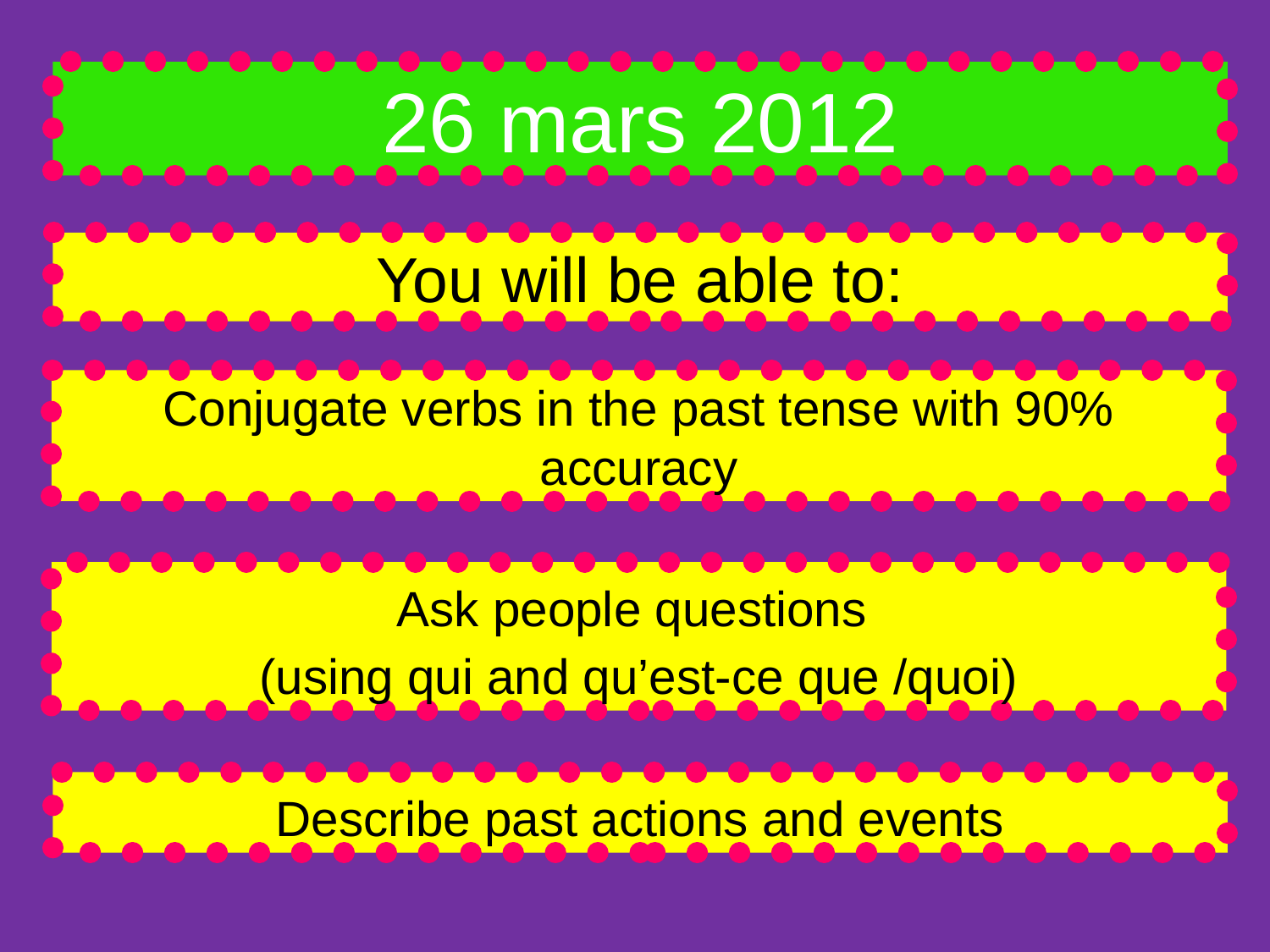

26 mars 2012
You will be able to:
Conjugate verbs in the past tense with 90% accuracy
Ask people questions
(using qui and qu’est-ce que /quoi)
Describe past actions and events